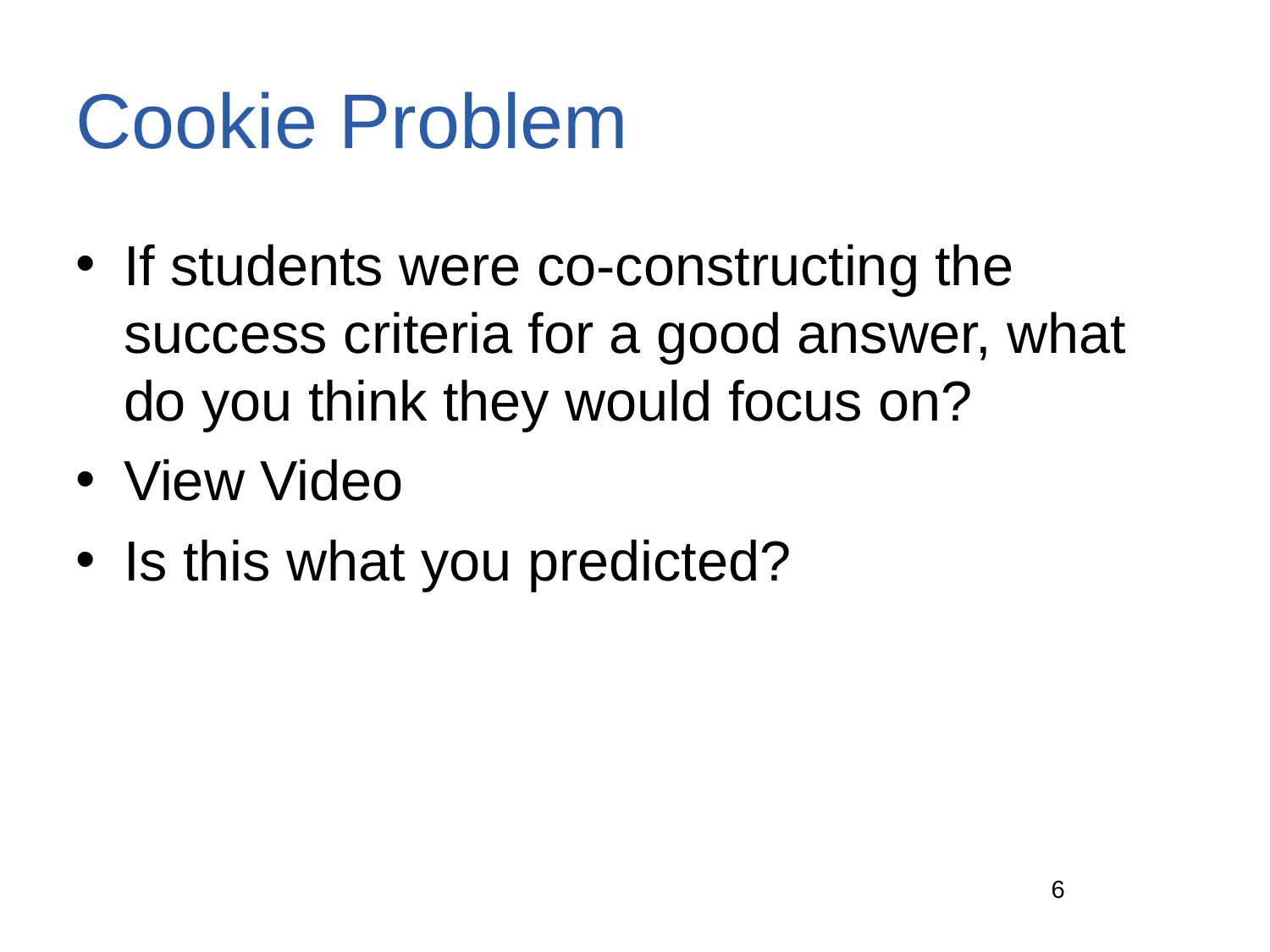

# Cookie Problem
If students were co-constructing the success criteria for a good answer, what do you think they would focus on?
View Video
Is this what you predicted?

6